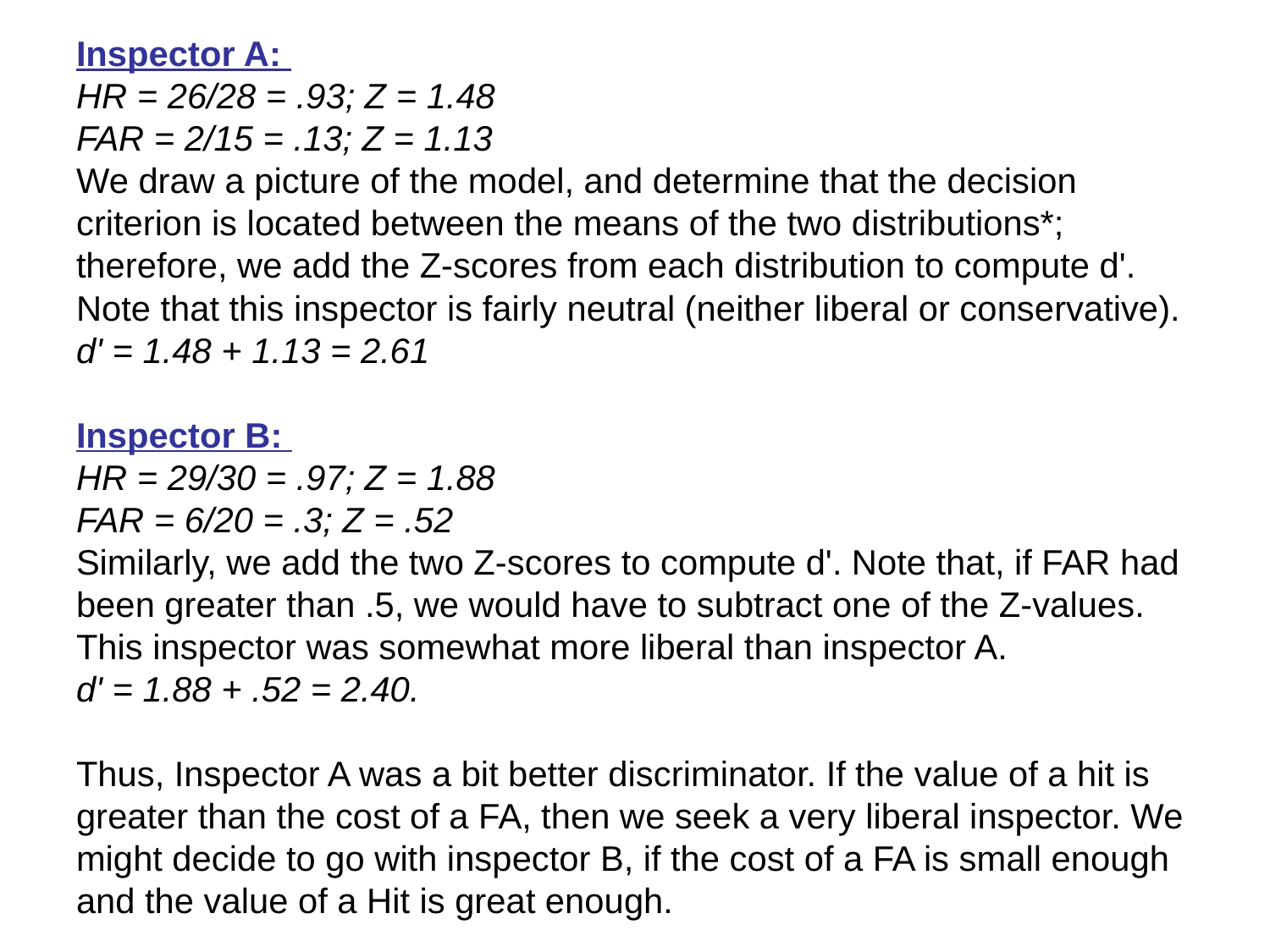

Inspector A:
HR = 26/28 = .93; Z = 1.48
FAR = 2/15 = .13; Z = 1.13
We draw a picture of the model, and determine that the decision criterion is located between the means of the two distributions*; therefore, we add the Z-scores from each distribution to compute d'. Note that this inspector is fairly neutral (neither liberal or conservative).
d' = 1.48 + 1.13 = 2.61
Inspector B:
HR = 29/30 = .97; Z = 1.88
FAR = 6/20 = .3; Z = .52
Similarly, we add the two Z-scores to compute d'. Note that, if FAR had been greater than .5, we would have to subtract one of the Z-values. This inspector was somewhat more liberal than inspector A.
d' = 1.88 + .52 = 2.40.
Thus, Inspector A was a bit better discriminator. If the value of a hit is greater than the cost of a FA, then we seek a very liberal inspector. We might decide to go with inspector B, if the cost of a FA is small enough and the value of a Hit is great enough.